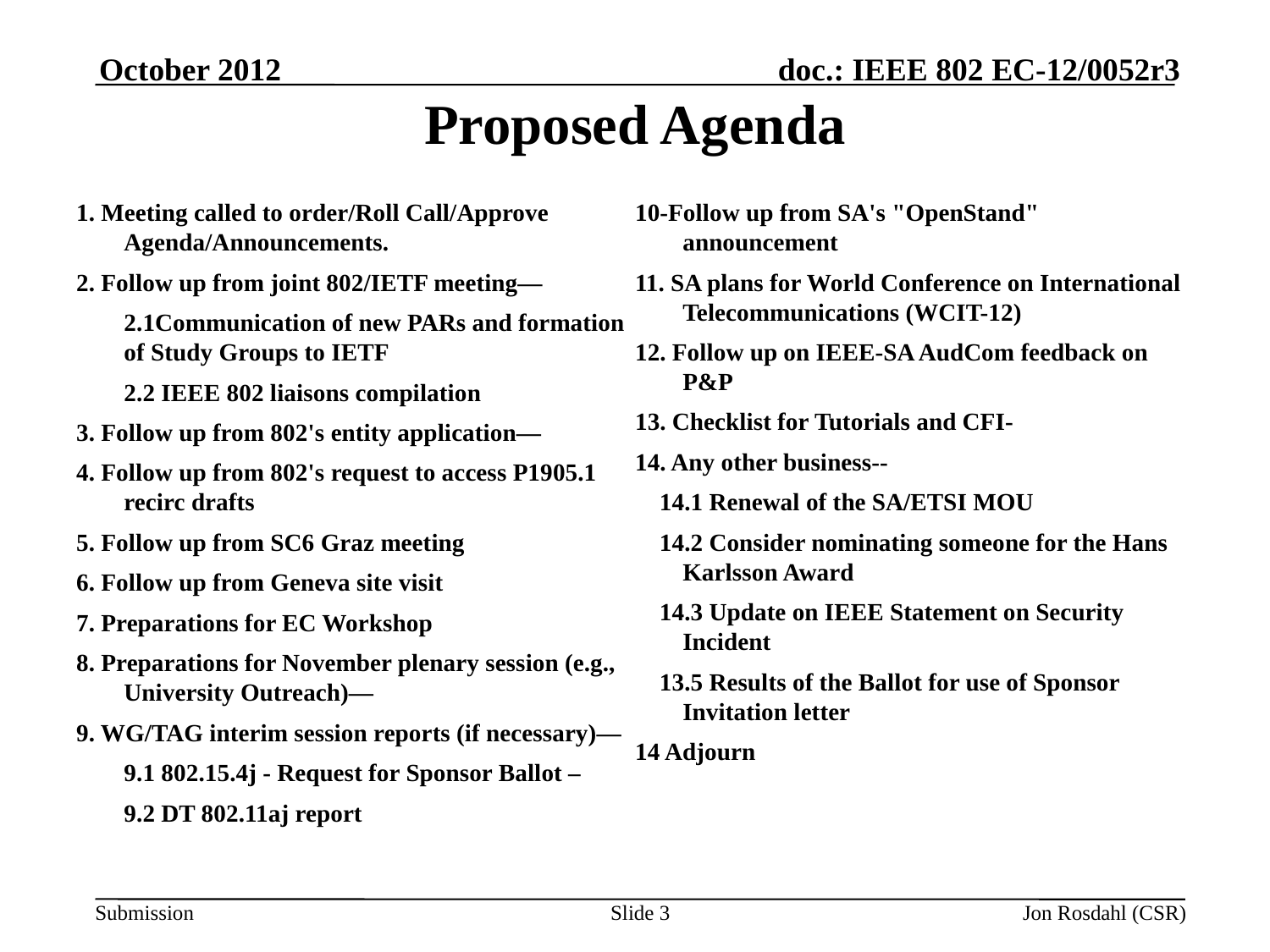

October 2012
# Proposed Agenda
1. Meeting called to order/Roll Call/Approve Agenda/Announcements.
2. Follow up from joint 802/IETF meeting—
	2.1Communication of new PARs and formation of Study Groups to IETF
	2.2 IEEE 802 liaisons compilation
3. Follow up from 802's entity application—
4. Follow up from 802's request to access P1905.1 recirc drafts
5. Follow up from SC6 Graz meeting
6. Follow up from Geneva site visit
7. Preparations for EC Workshop
8. Preparations for November plenary session (e.g., University Outreach)—
9. WG/TAG interim session reports (if necessary)—
	9.1 802.15.4j - Request for Sponsor Ballot –
	9.2 DT 802.11aj report

10-Follow up from SA's "OpenStand" announcement
11. SA plans for World Conference on International Telecommunications (WCIT-12)
12. Follow up on IEEE-SA AudCom feedback on P&P
13. Checklist for Tutorials and CFI-
14. Any other business--
    14.1 Renewal of the SA/ETSI MOU
    14.2 Consider nominating someone for the Hans Karlsson Award
    14.3 Update on IEEE Statement on Security Incident
    13.5 Results of the Ballot for use of Sponsor Invitation letter
14 Adjourn
Slide 3
Jon Rosdahl (CSR)